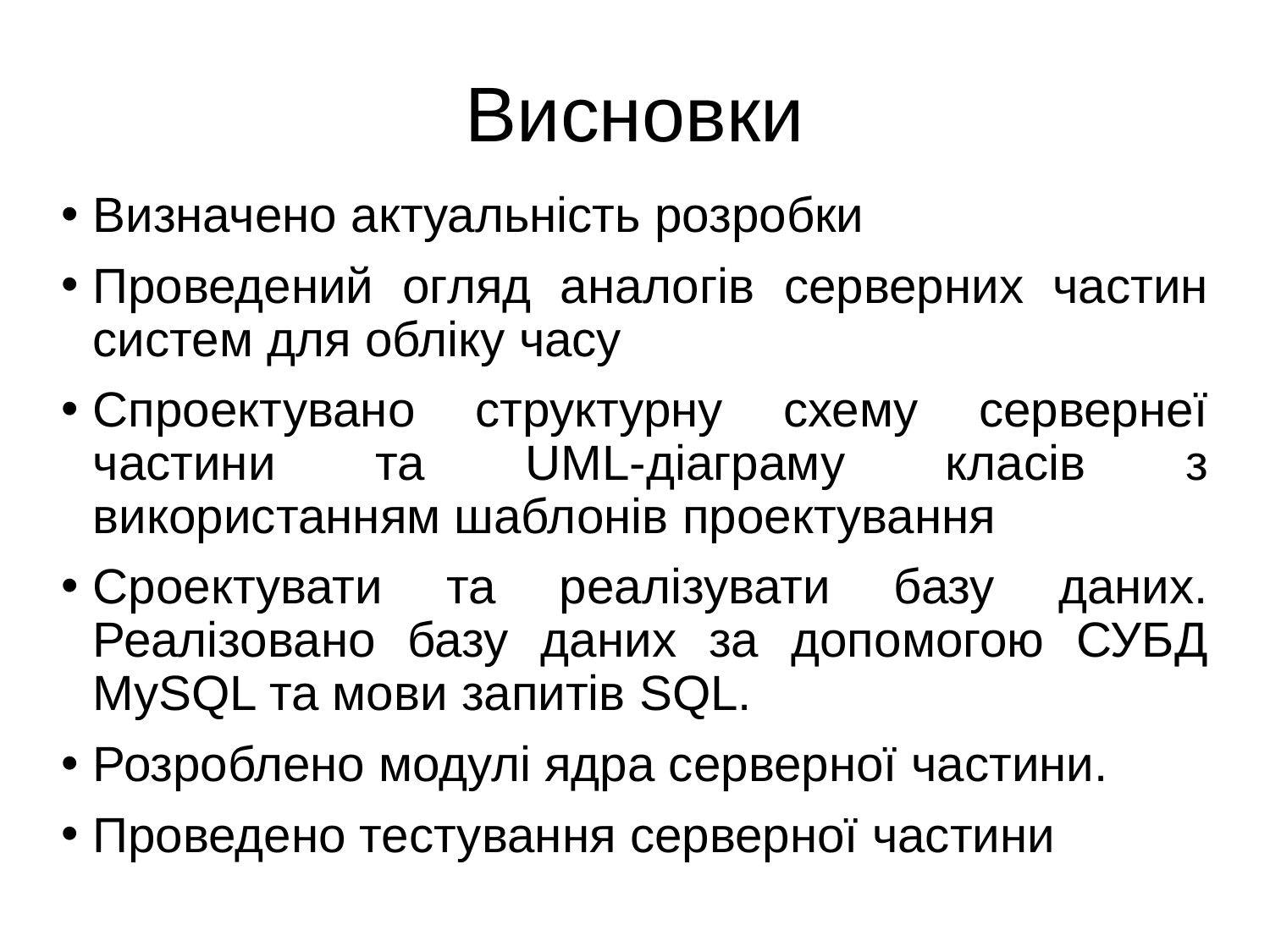

# Висновки
Визначено актуальність розробки
Проведений огляд аналогів серверних частин систем для обліку часу
Спроектувано структурну схему сервернеї частини та UML-діаграму класів з використанням шаблонів проектування
Сроектувати та реалізувати базу даних. Реалізовано базу даних за допомогою СУБД MySQL та мови запитів SQL.
Розроблено модулі ядра серверної частини.
Проведено тестування серверної частини